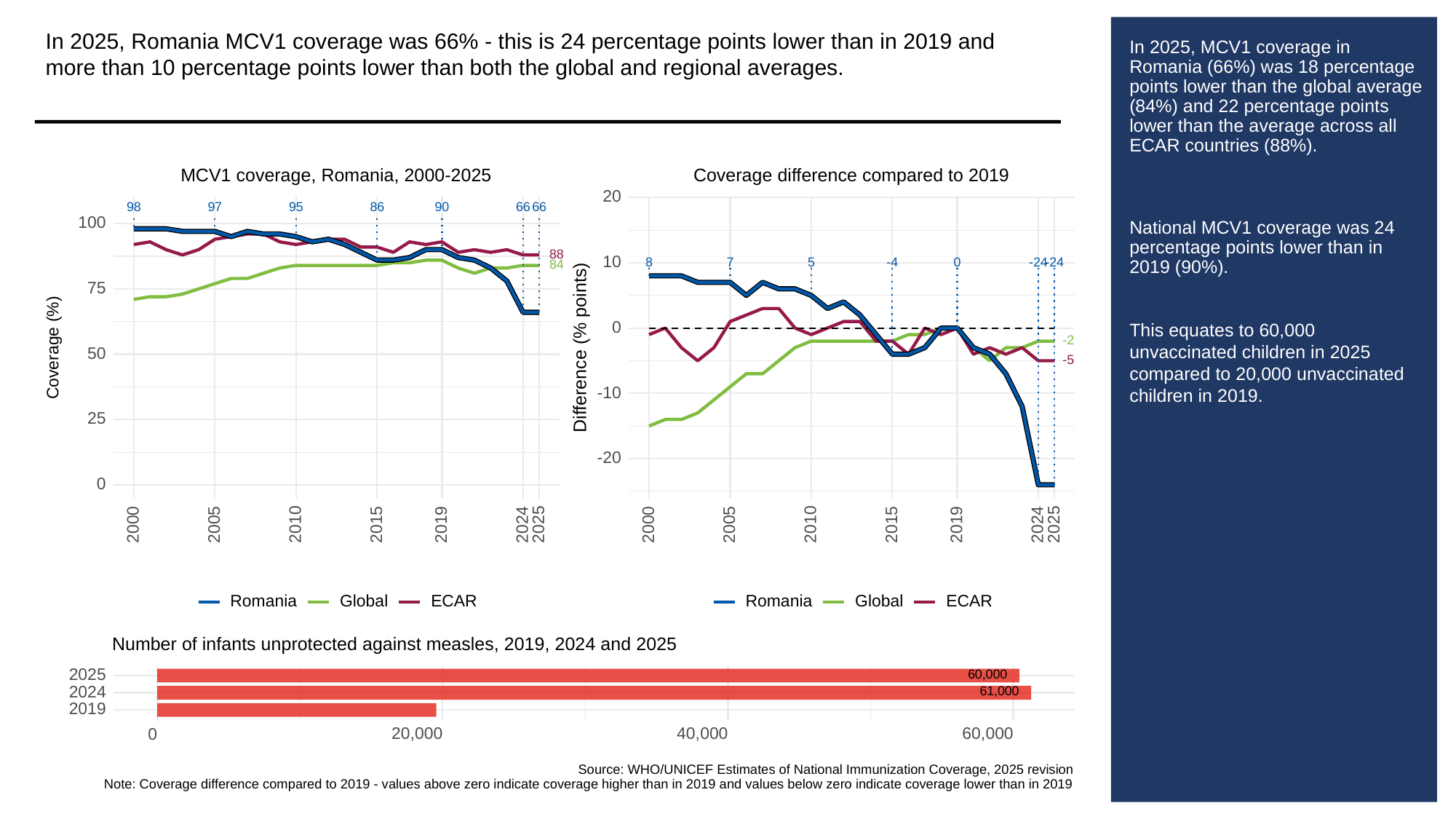

In 2025, Romania MCV1 coverage was 66% - this is 24 percentage points lower than in 2019 and more than 10 percentage points lower than both the global and regional averages.
# In 2025, MCV1 coverage in Romania (66%) was 18 percentage points lower than the global average (84%) and 22 percentage points lower than the average across all ECAR countries (88%).

National MCV1 coverage was 24 percentage points lower than in 2019 (90%).

This equates to 60,000 unvaccinated children in 2025 compared to 20,000 unvaccinated children in 2019.

MCV1 coverage, Romania, 2000-2025
Coverage difference compared to 2019
20

98
97
95
86
90
66
66
100

88

10
8
0
-24
-24
5
-4
7

84

75

0

-2
Difference (% points)
Coverage (%)
50

-5

-10

25

-20

0

2000
2005
2010
2015
2019
2024
2025
2000
2005
2010
2015
2019
2024
2025
Global
ECAR
Global
ECAR
Romania
Romania

Number of infants unprotected against measles, 2019, 2024 and 2025

60,000
2025

61,000
2024

2019

20,000
40,000
60,000
0
Source: WHO/UNICEF Estimates of National Immunization Coverage, 2025 revision
Note: Coverage difference compared to 2019 - values above zero indicate coverage higher than in 2019 and values below zero indicate coverage lower than in 2019